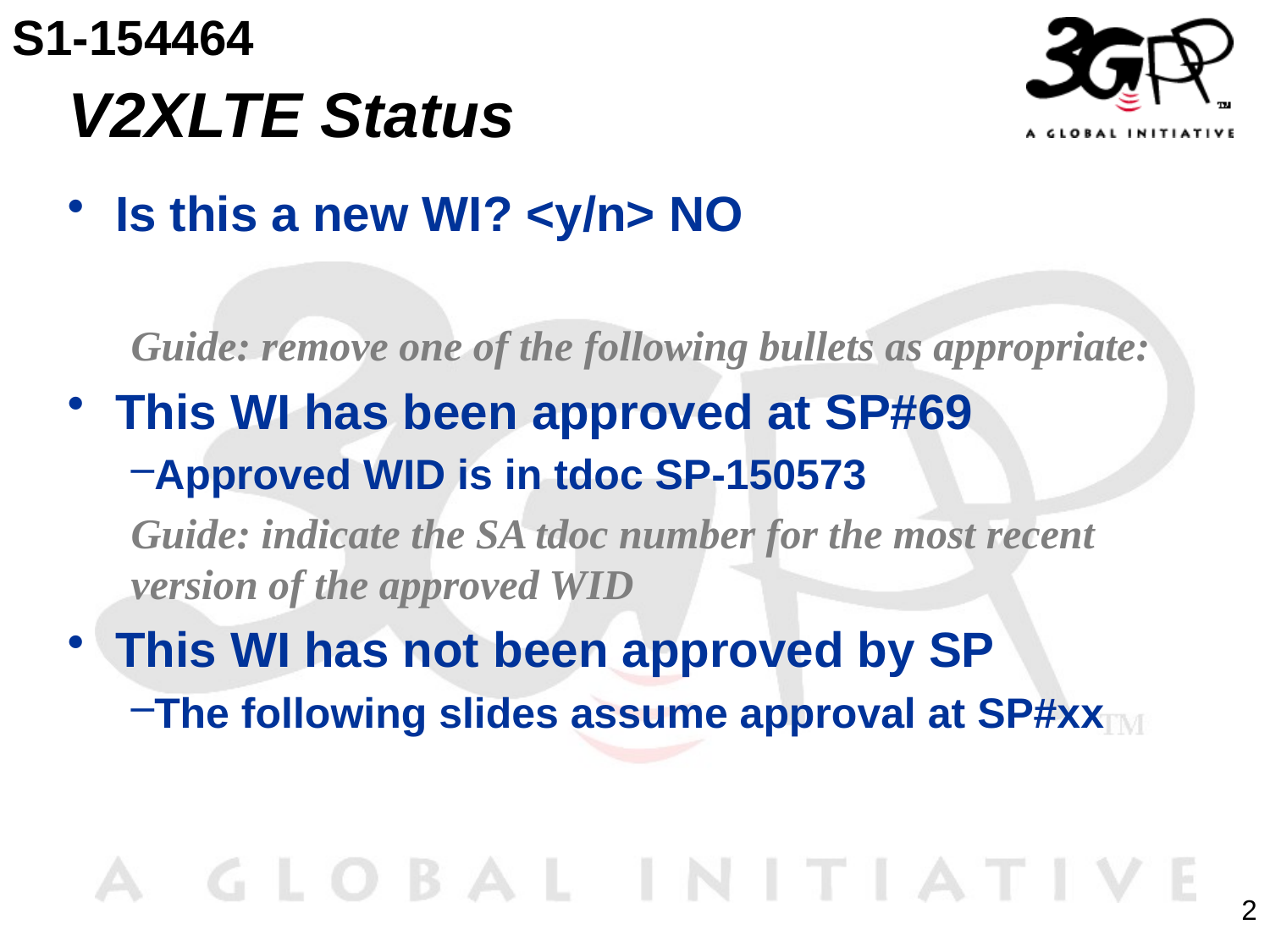

S1-154464
# V2XLTE Status
Is this a new WI? <y/n> NO

Guide: remove one of the following bullets as appropriate:
This WI has been approved at SP#69
Approved WID is in tdoc SP-150573
Guide: indicate the SA tdoc number for the most recent version of the approved WID
This WI has not been approved by SP
The following slides assume approval at SP#xx
2